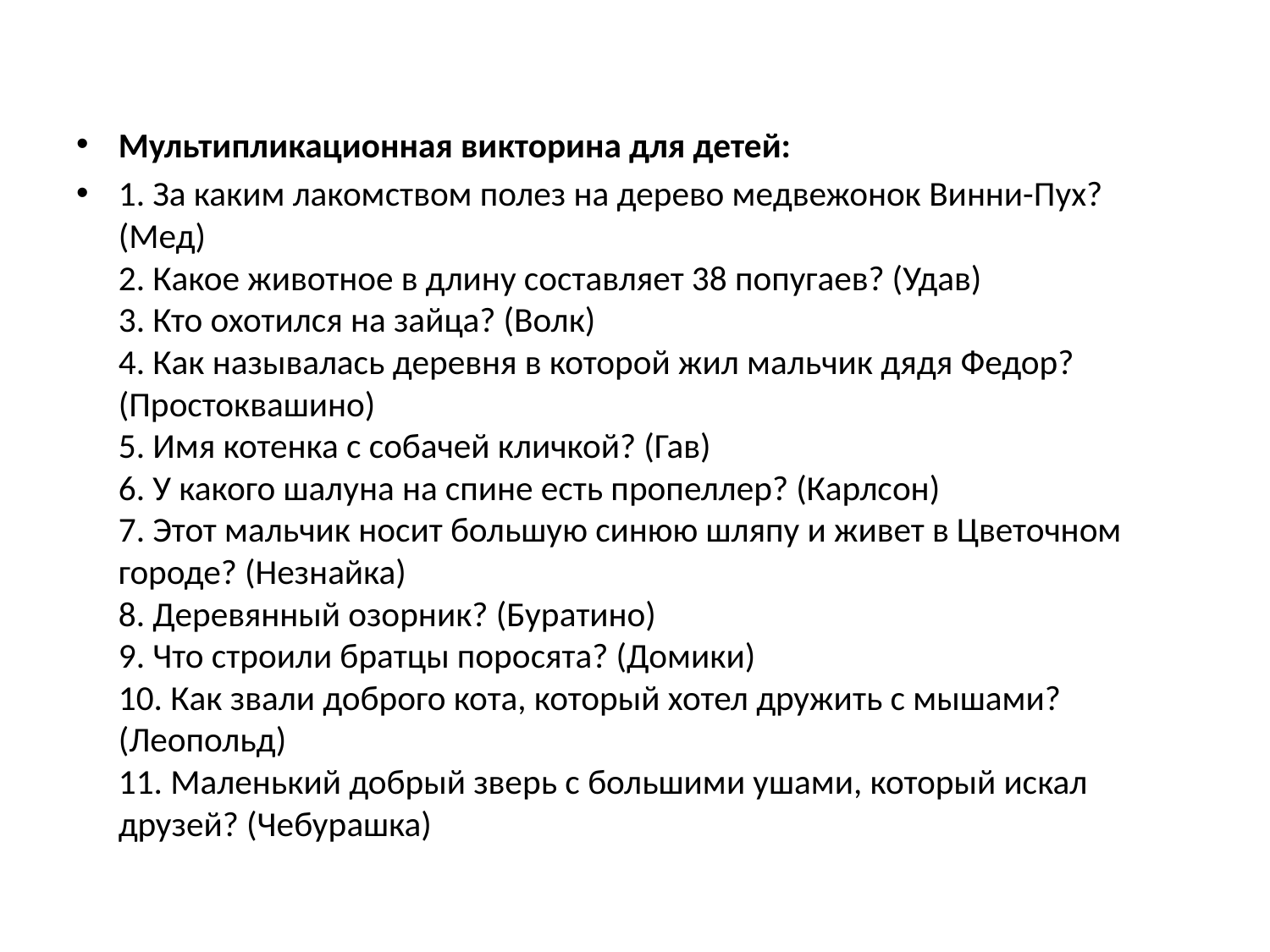

Мультипликационная викторина для детей:
1. За каким лакомством полез на дерево медвежонок Винни-Пух? (Мед)
2. Какое животное в длину составляет 38 попугаев? (Удав)
3. Кто охотился на зайца? (Волк)
4. Как называлась деревня в которой жил мальчик дядя Федор? (Простоквашино)
5. Имя котенка с собачей кличкой? (Гав)
6. У какого шалуна на спине есть пропеллер? (Карлсон)
7. Этот мальчик носит большую синюю шляпу и живет в Цветочном городе? (Незнайка)
8. Деревянный озорник? (Буратино)
9. Что строили братцы поросята? (Домики)
10. Как звали доброго кота, который хотел дружить с мышами? (Леопольд)
11. Маленький добрый зверь с большими ушами, который искал друзей? (Чебурашка)